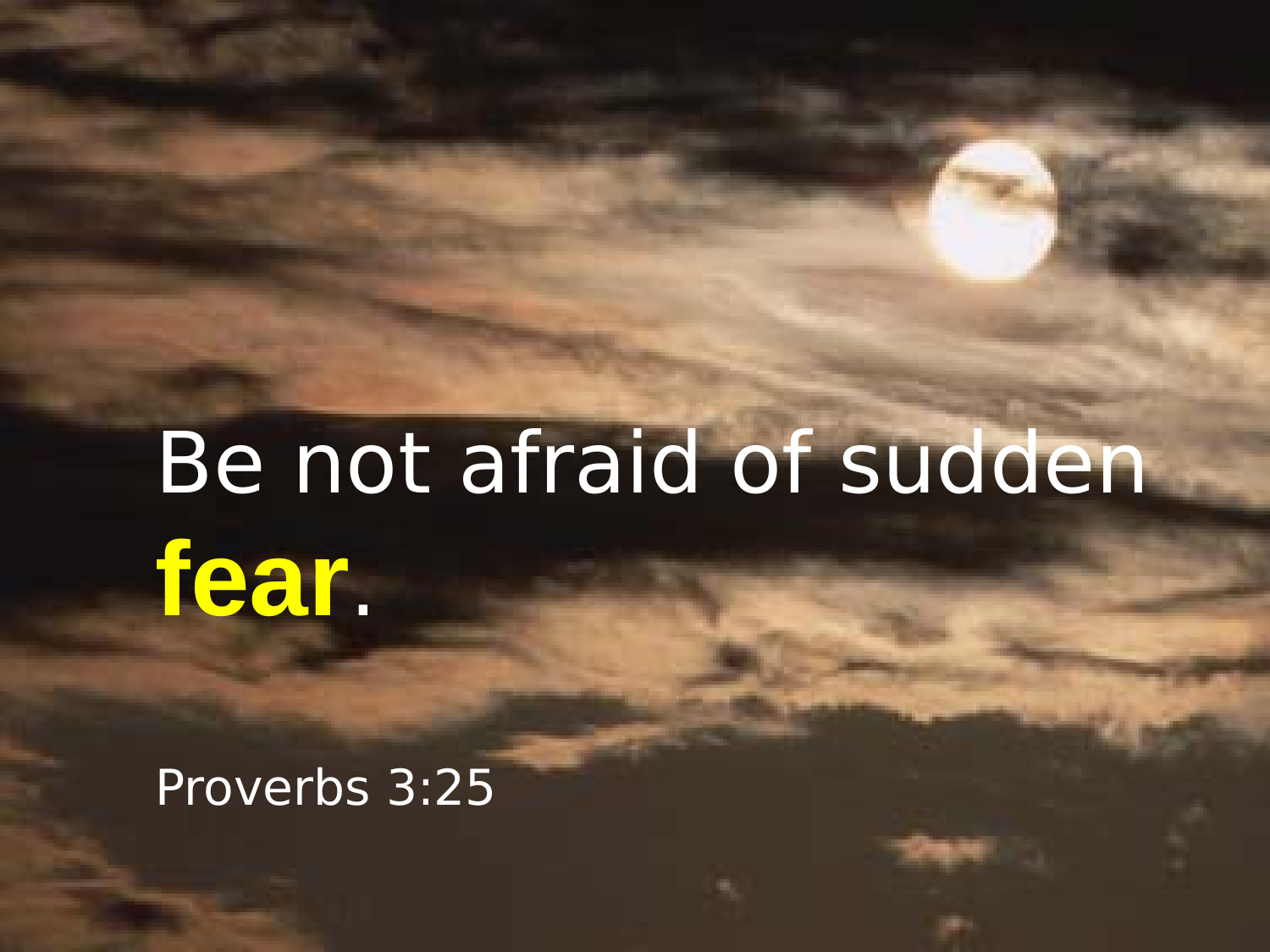

Be not afraid of sudden fear.
Proverbs 3:25